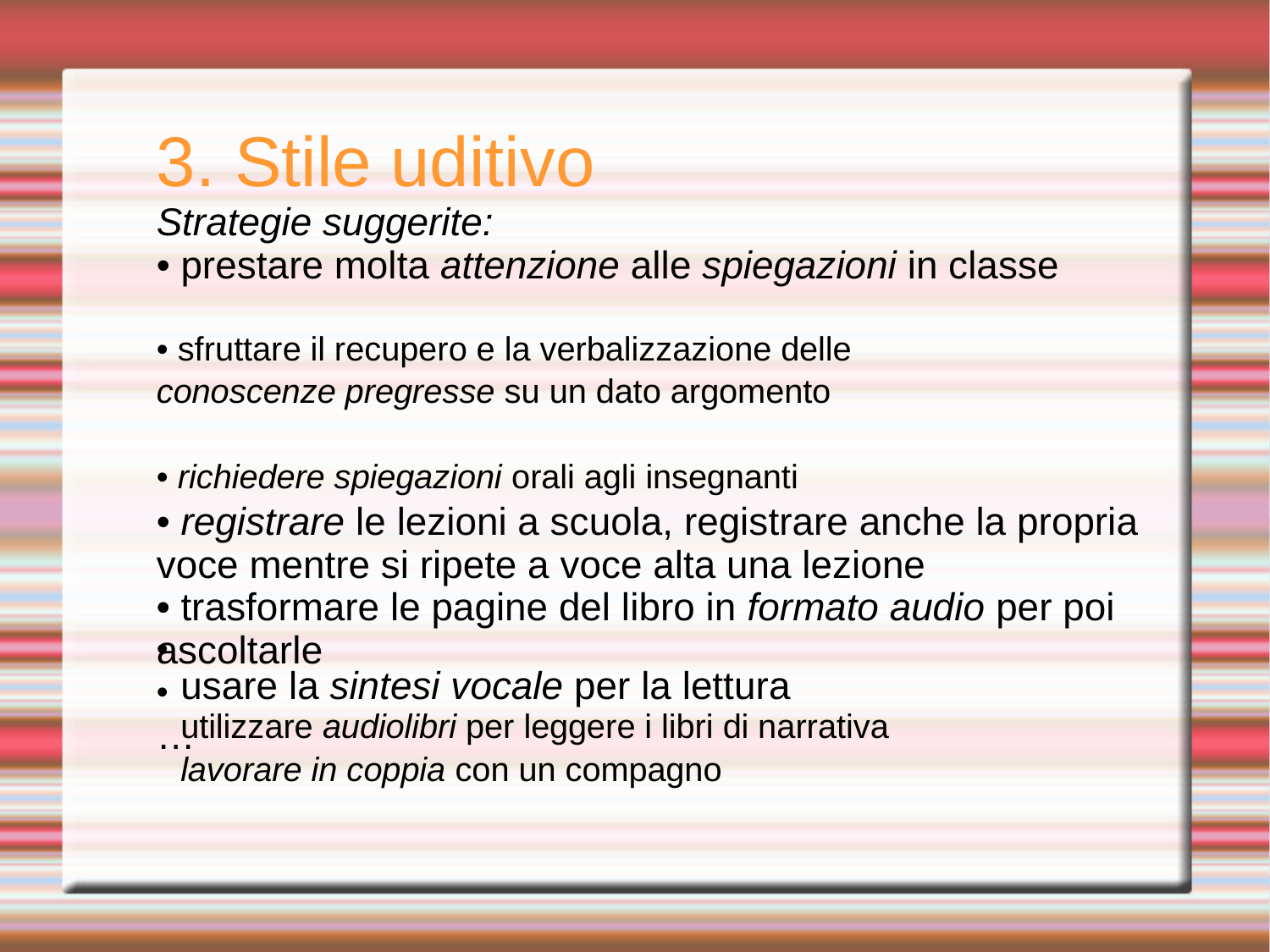

3.
Stile
uditivo
Strategie suggerite:
• prestare molta attenzione alle spiegazioni in classe

• sfruttare il recupero e la verbalizzazione delle
conoscenze pregresse su un dato argomento

• richiedere spiegazioni orali agli insegnanti
• registrare le lezioni a scuola, registrare anche la propria voce mentre si ripete a voce alta una lezione
• trasformare le pagine del libro in formato audio per poi ascoltarle
•
•
•
usare la sintesi vocale per la lettura
utilizzare audiolibri per leggere i libri di narrativa
lavorare in coppia con un compagno
…